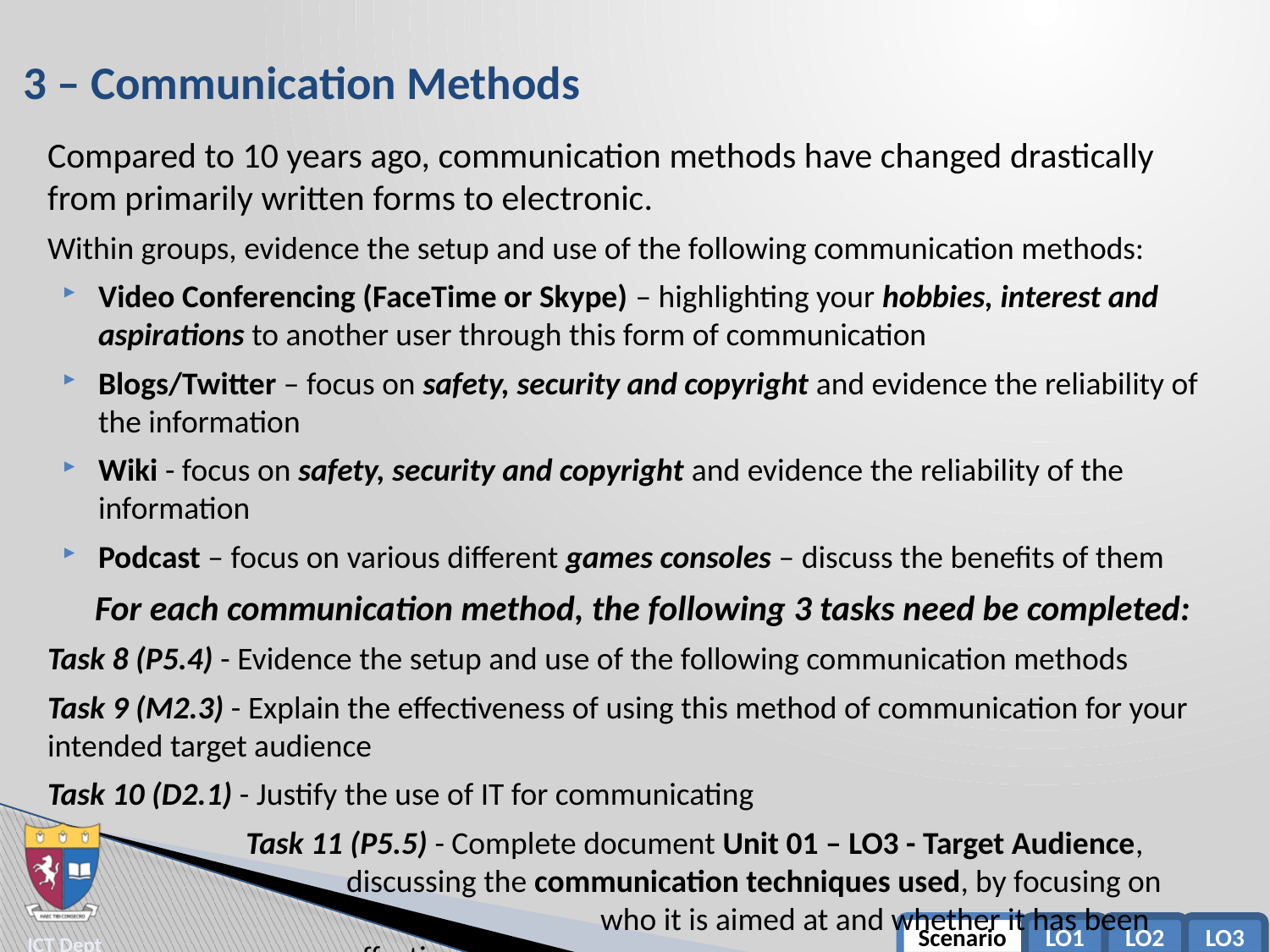

# 3 – Communication Methods
Compared to 10 years ago, communication methods have changed drastically from primarily written forms to electronic.
Within groups, evidence the setup and use of the following communication methods:
Video Conferencing (FaceTime or Skype) – highlighting your hobbies, interest and aspirations to another user through this form of communication
Blogs/Twitter – focus on safety, security and copyright and evidence the reliability of the information
Wiki - focus on safety, security and copyright and evidence the reliability of the information
Podcast – focus on various different games consoles – discuss the benefits of them
For each communication method, the following 3 tasks need be completed:
Task 8 (P5.4) - Evidence the setup and use of the following communication methods
Task 9 (M2.3) - Explain the effectiveness of using this method of communication for your intended target audience
Task 10 (D2.1) - Justify the use of IT for communicating
Task 11 (P5.5) - Complete document Unit 01 – LO3 - Target Audience, discussing the communication techniques used, by focusing on 		who it is aimed at and whether it has been effective